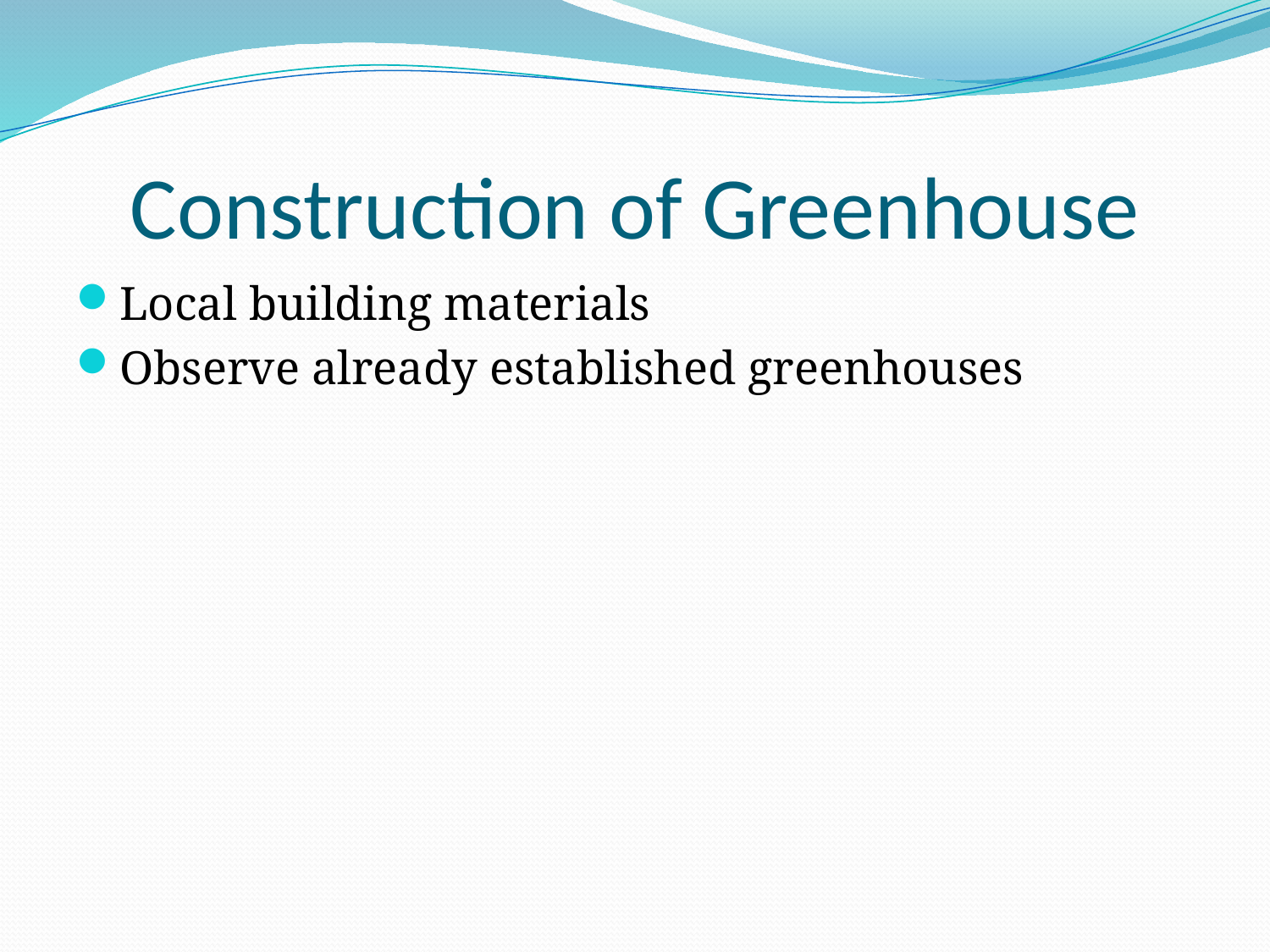

# Construction of Greenhouse
Local building materials
Observe already established greenhouses